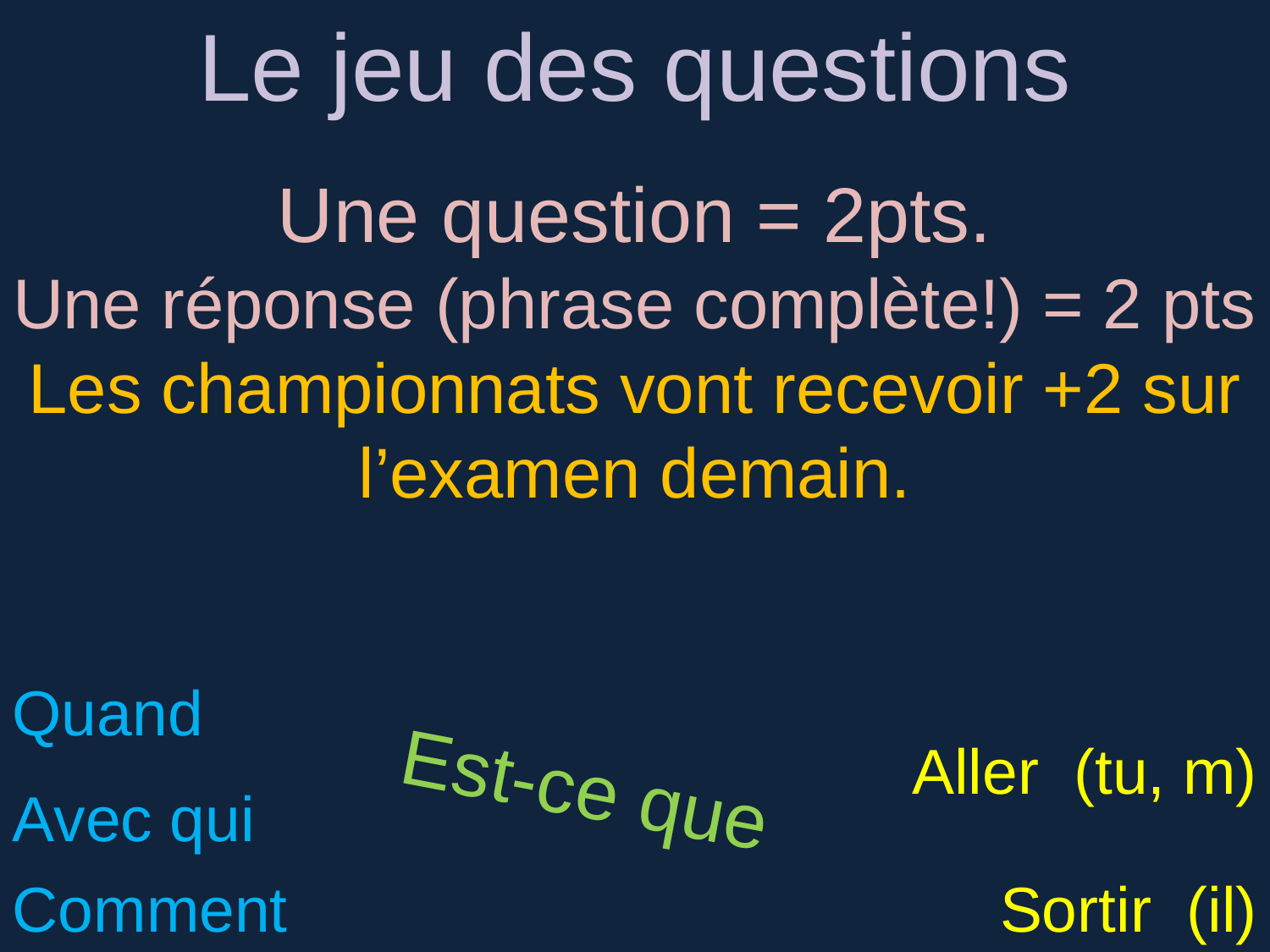

Le jeu des questions
Une question = 2pts.
Une réponse (phrase complète!) = 2 pts
Les championnats vont recevoir +2 sur l’examen demain.
Quand
Aller  (tu, m)
Est-ce que
Avec qui
Comment
Sortir  (il)